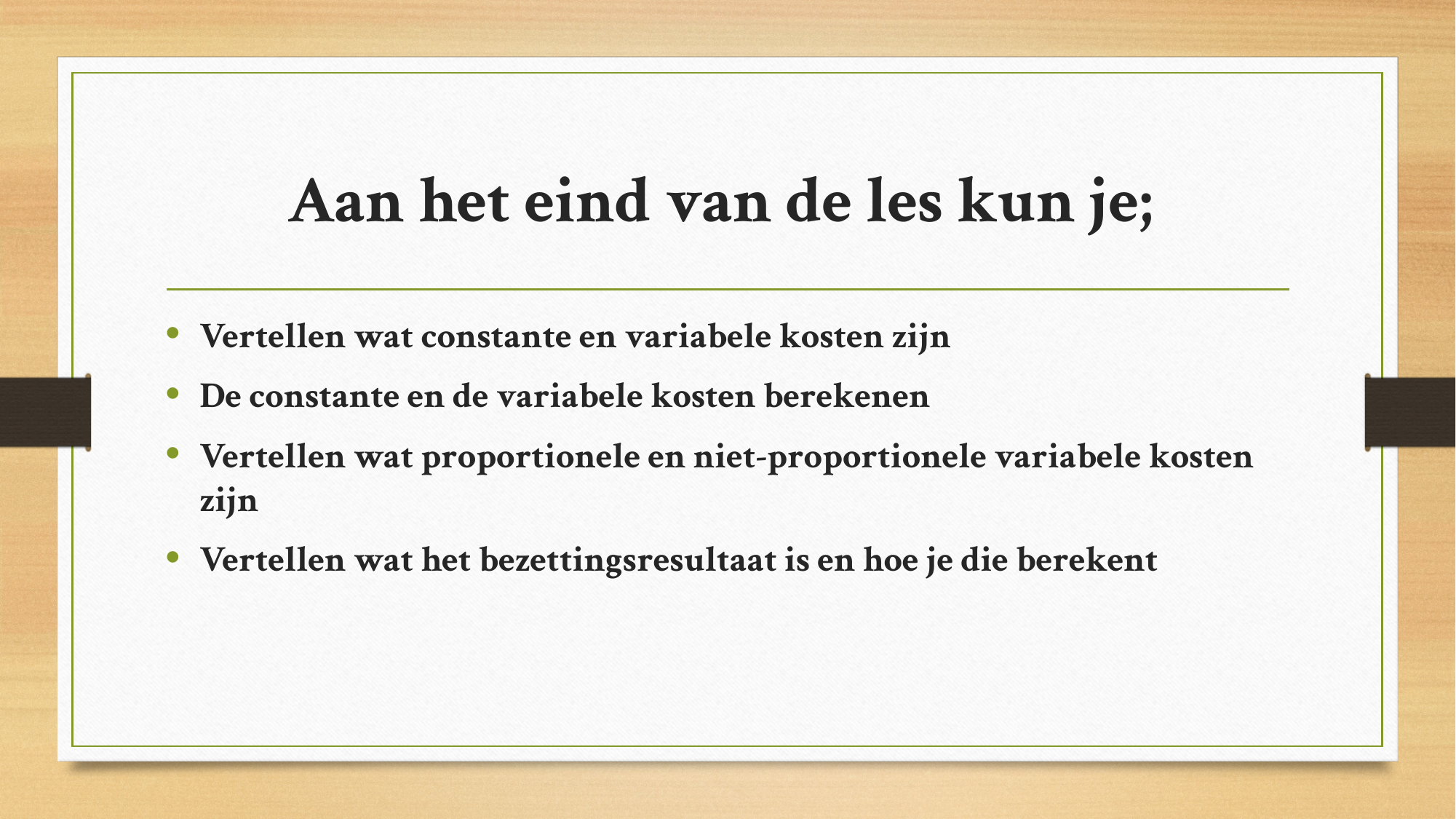

# Aan het eind van de les kun je;
Vertellen wat constante en variabele kosten zijn
De constante en de variabele kosten berekenen
Vertellen wat proportionele en niet-proportionele variabele kosten zijn
Vertellen wat het bezettingsresultaat is en hoe je die berekent